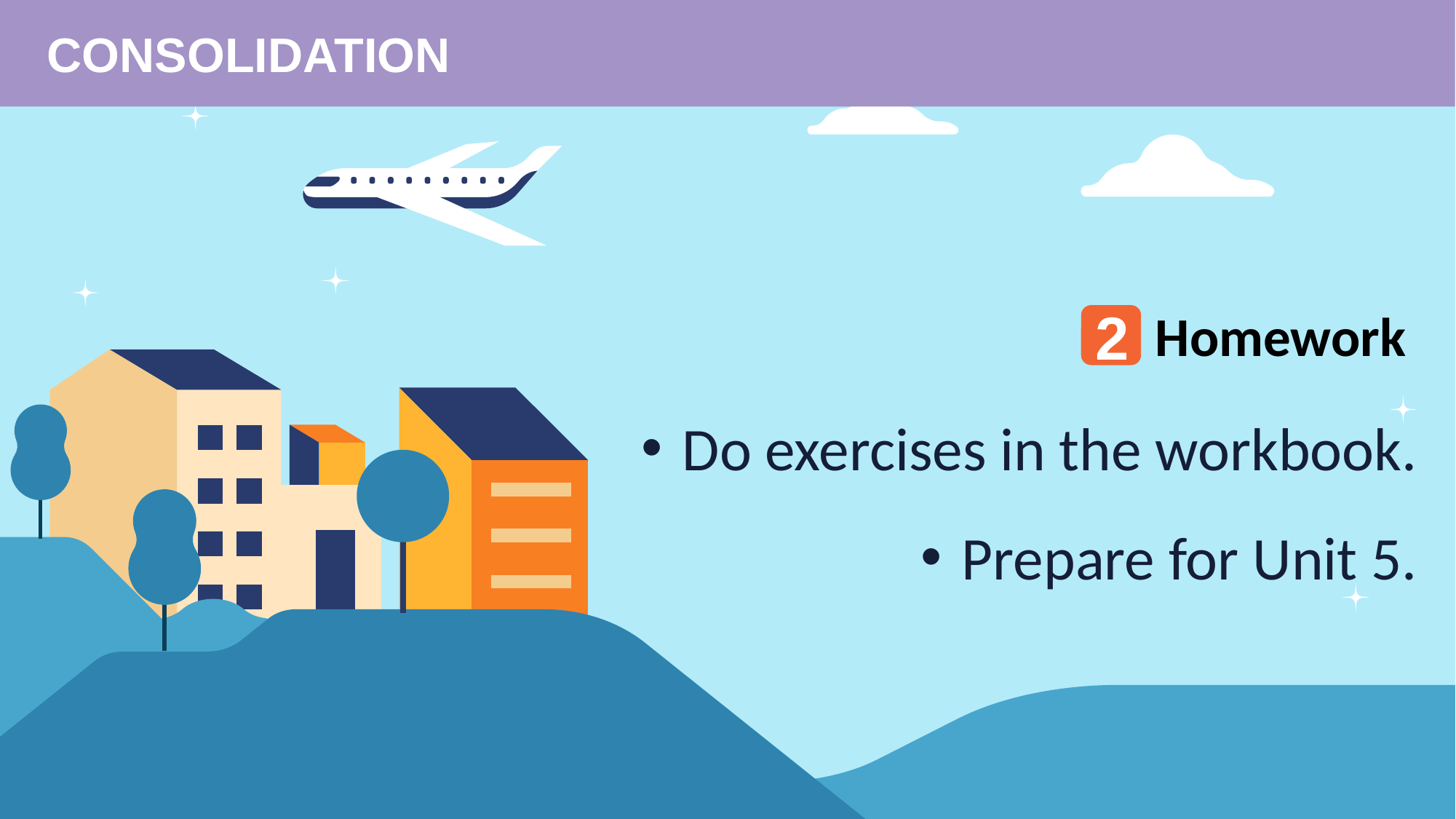

CONSOLIDATION

2
Homework

Do exercises in the workbook.
Prepare for Unit 5.